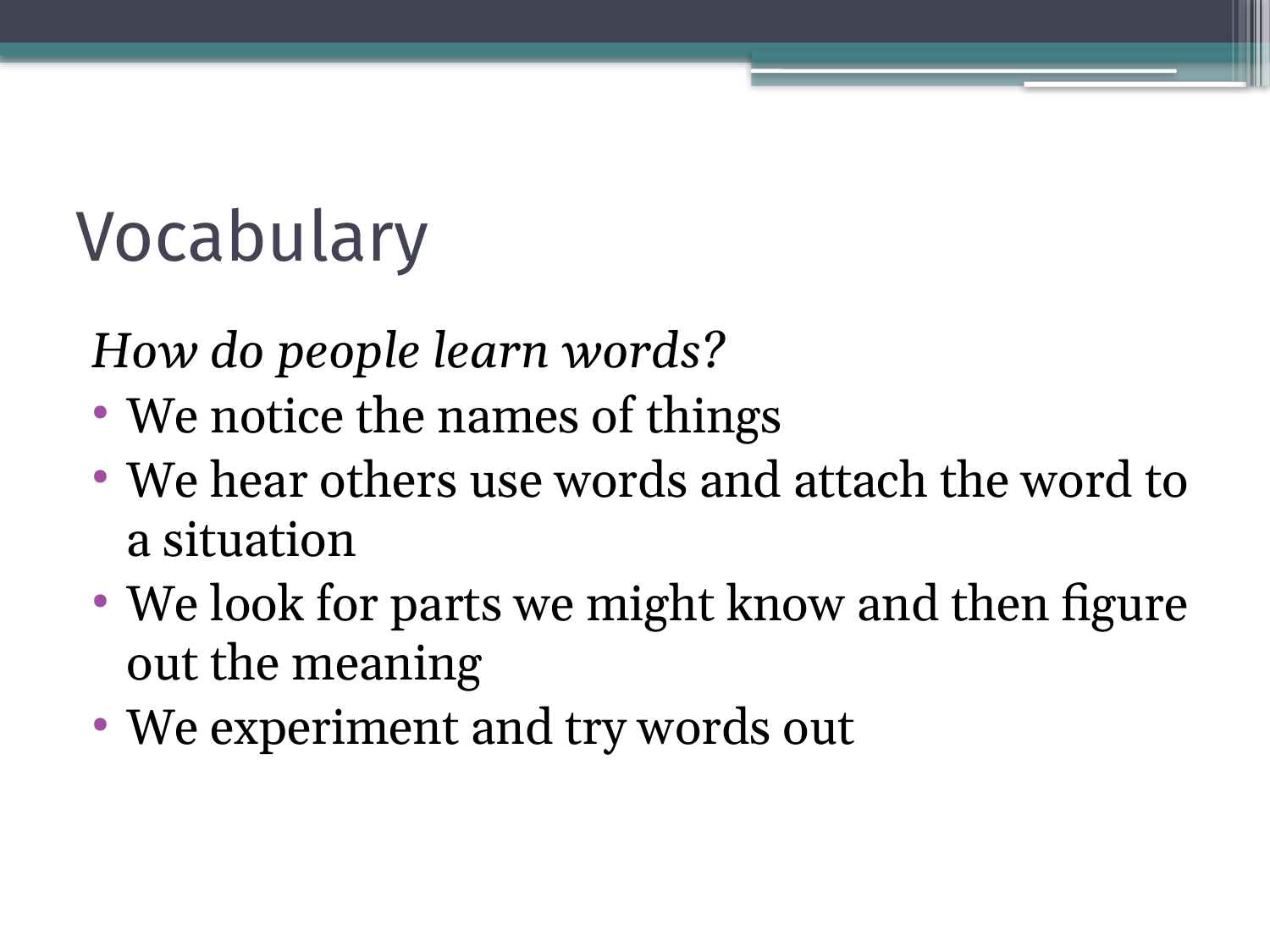

# Vocabulary
How do people learn words?
We notice the names of things
We hear others use words and attach the word to a situation
We look for parts we might know and then figure out the meaning
We experiment and try words out